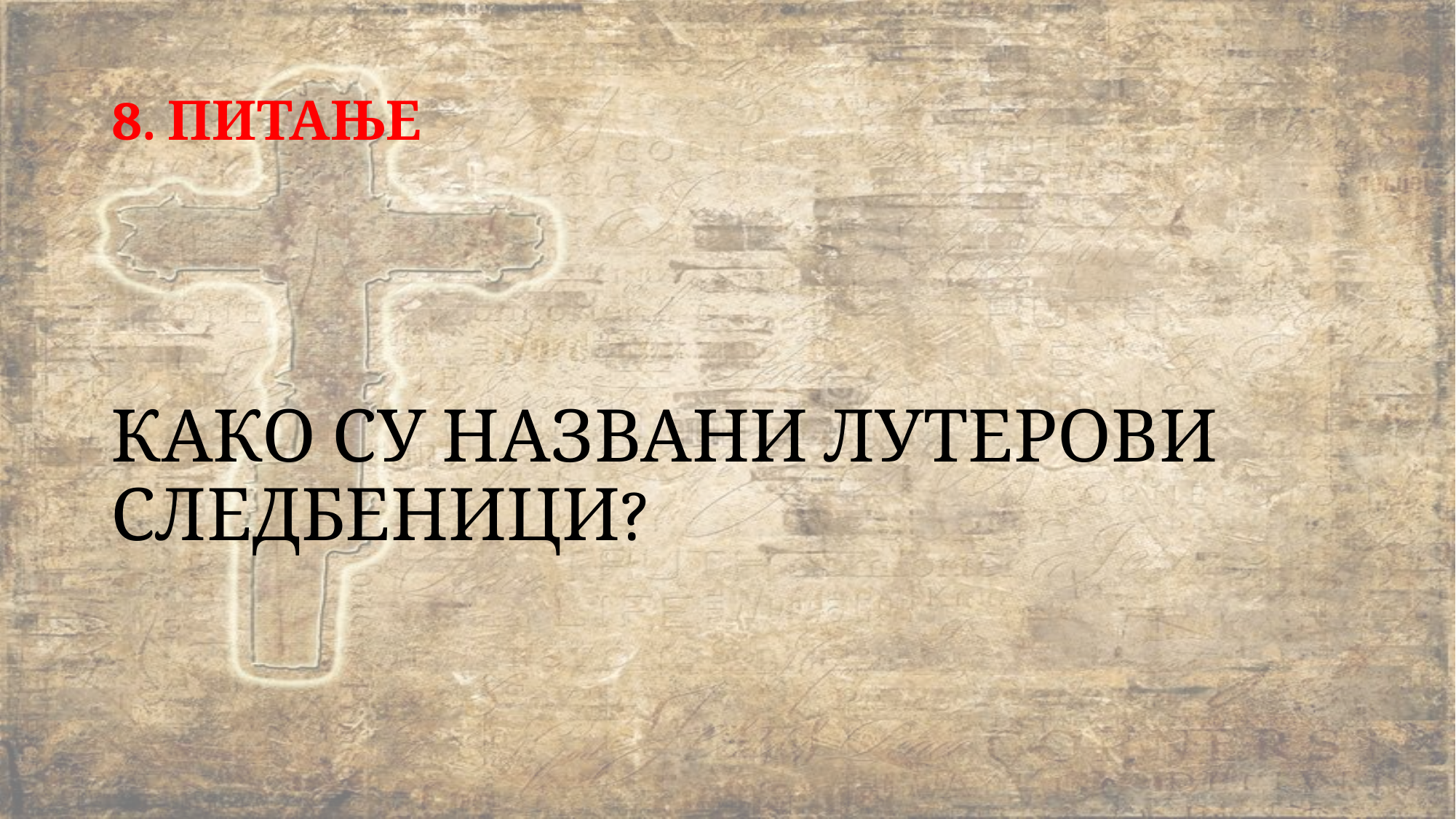

# 8. ПИТАЊЕ
КАКО СУ НАЗВАНИ ЛУТЕРОВИ СЛЕДБЕНИЦИ?